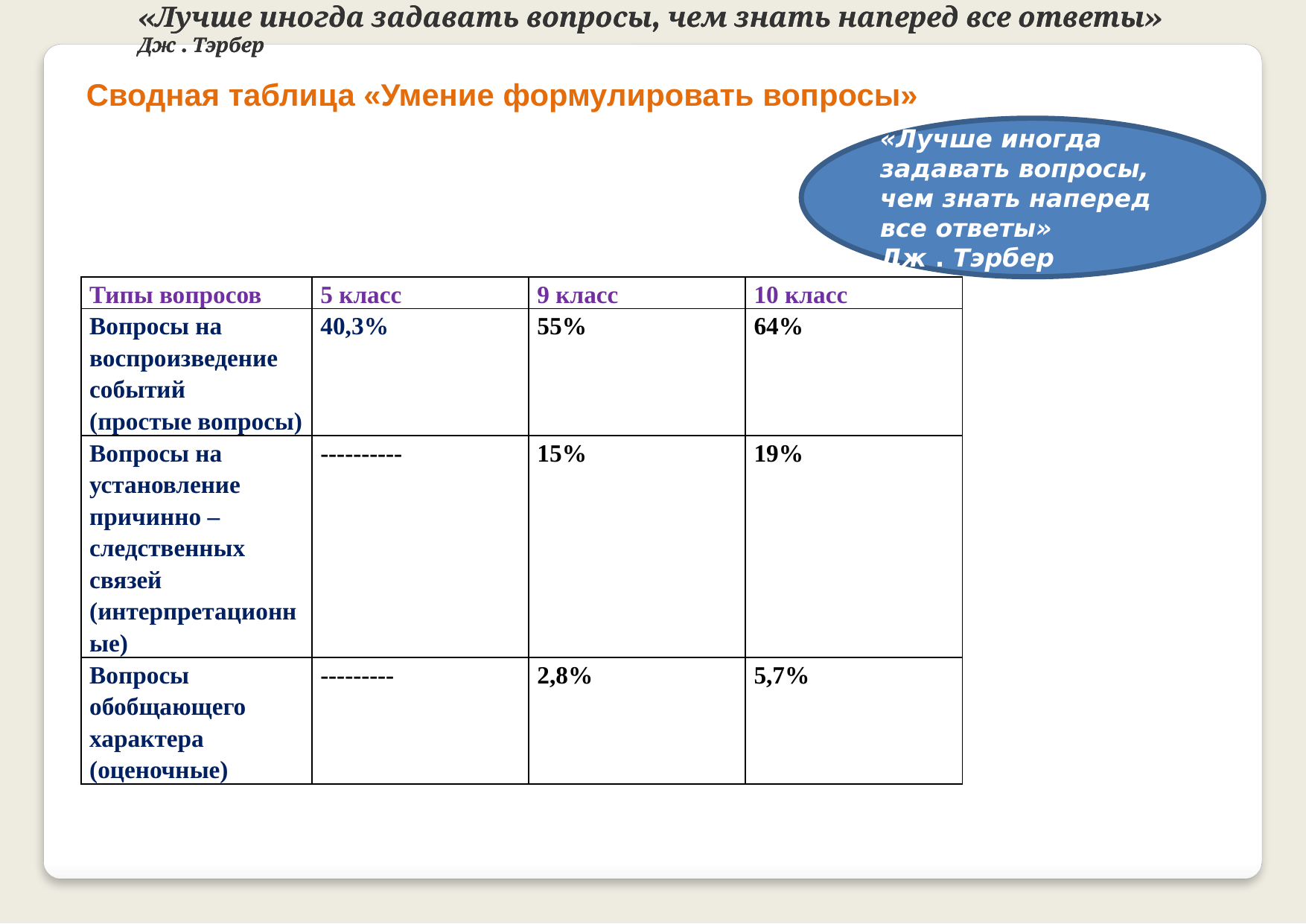

«Лучше иногда задавать вопросы, чем знать наперед все ответы»
Дж . Тэрбер
«Лучше иногда задавать вопросы, чем знать наперед все ответы»
Дж . Тэрбер
Сводная таблица «Умение формулировать вопросы»
«Лучше иногда задавать вопросы, чем знать наперед все ответы»
Дж . Тэрбер
| Типы вопросов | 5 класс | 9 класс | 10 класс |
| --- | --- | --- | --- |
| Вопросы на воспроизведение событий (простые вопросы) | 40,3% | 55% | 64% |
| Вопросы на установление причинно – следственных связей (интерпретационные) | ---------- | 15% | 19% |
| Вопросы обобщающего характера (оценочные) | --------- | 2,8% | 5,7% |